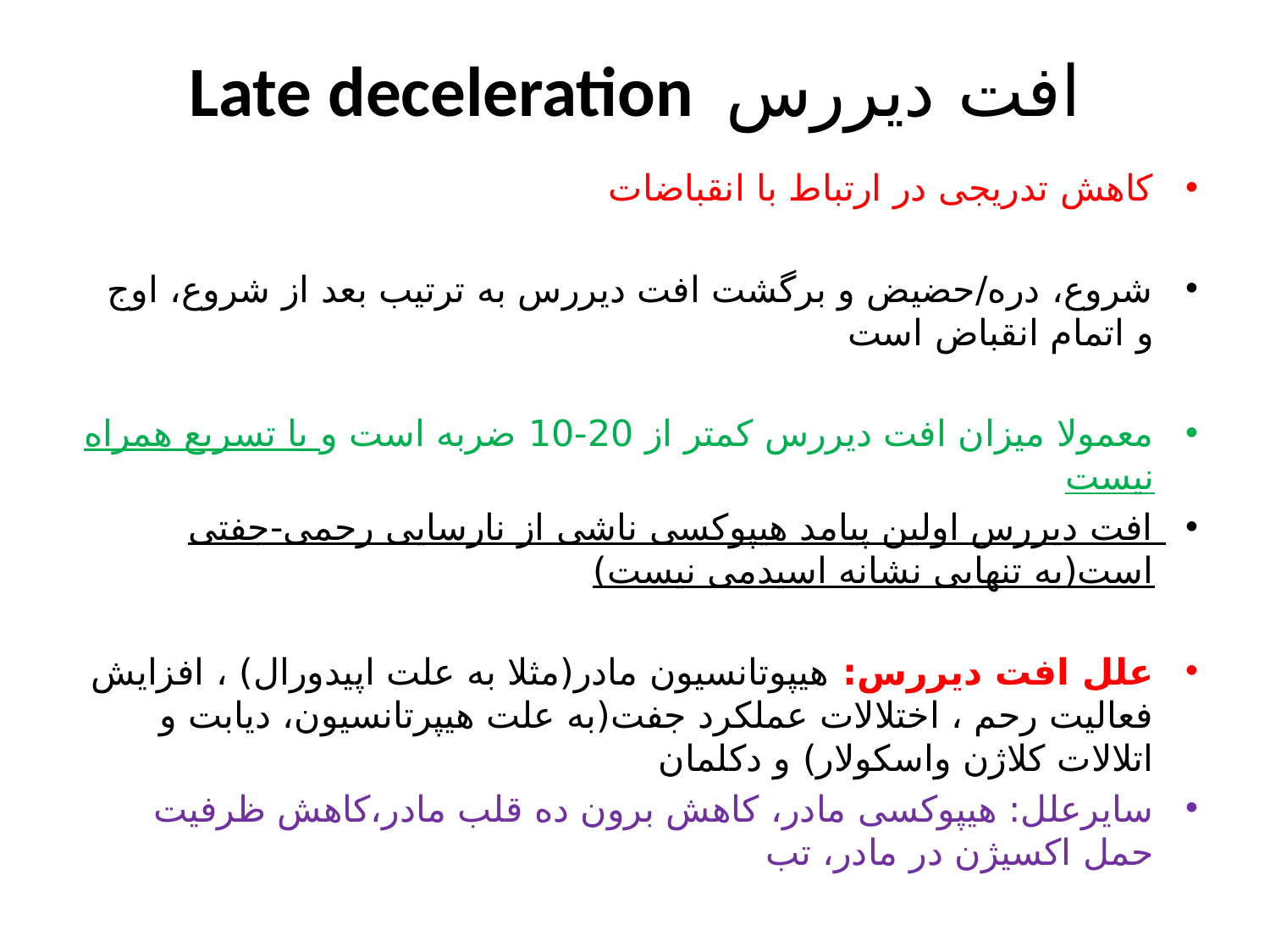

# Late deceleration  افت دیررس
کاهش تدریجی در ارتباط با انقباضات

شروع، دره/حضیض و برگشت افت دیررس به ترتیب بعد از شروع، اوج  و اتمام انقباض است

معمولا میزان افت دیررس کمتر از 20-10 ضربه است و با تسریع همراه نیست
افت دیررس اولین پیامد هیپوکسی ناشی از نارسایی رحمی-جفتی است(به تنهایی نشانه اسیدمی نیست)

علل افت دیررس: هیپوتانسیون مادر(مثلا به علت اپیدورال) ، افزایش فعالیت رحم ، اختلالات عملکرد جفت(به علت هیپرتانسیون، دیابت و اتلالات کلاژن واسکولار) و دکلمان
سایرعلل: هیپوکسی مادر، کاهش برون ده قلب مادر،کاهش ظرفیت حمل اکسیژن در مادر، تب